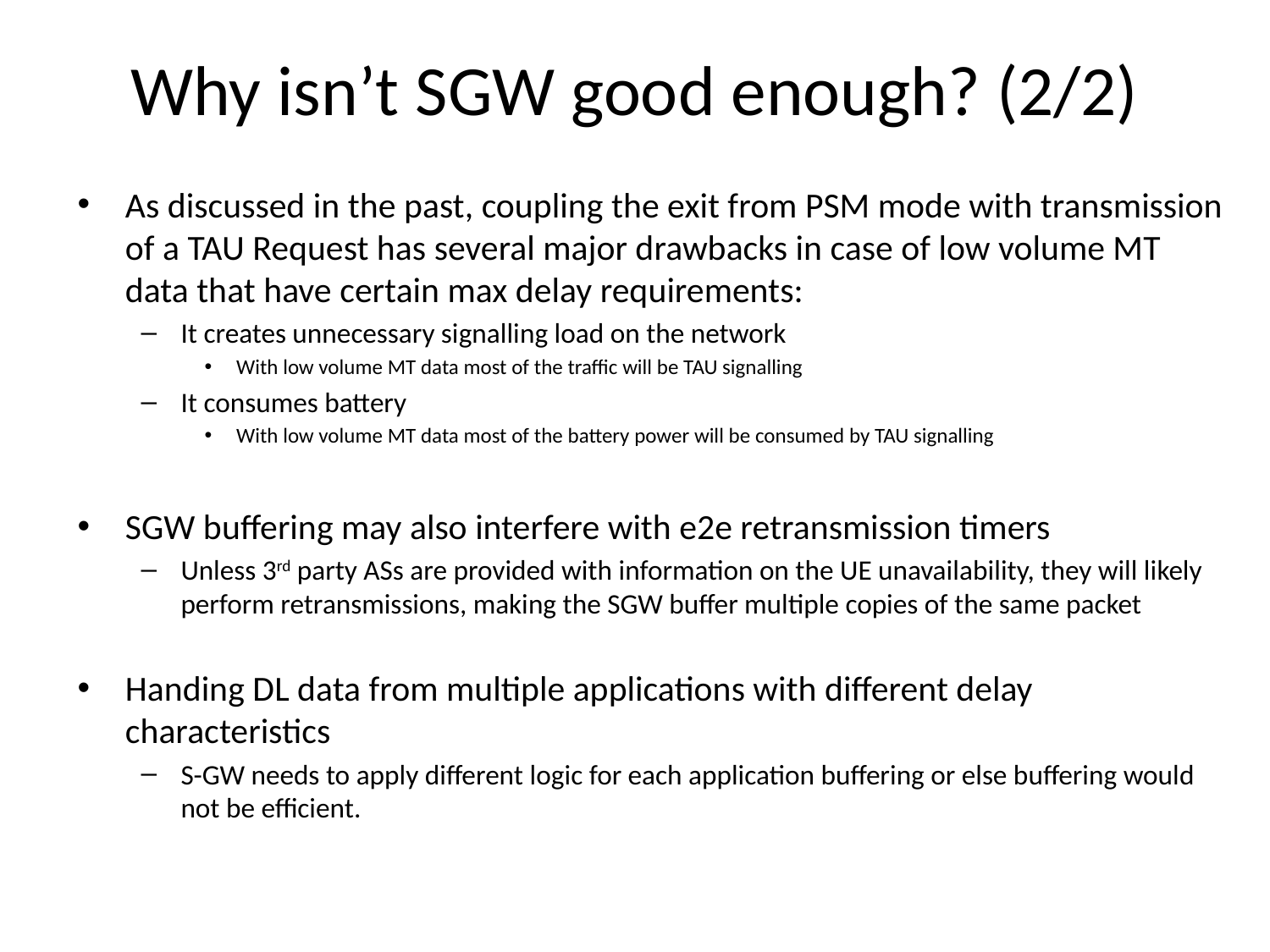

# Why isn’t SGW good enough? (2/2)
As discussed in the past, coupling the exit from PSM mode with transmission of a TAU Request has several major drawbacks in case of low volume MT data that have certain max delay requirements:
It creates unnecessary signalling load on the network
With low volume MT data most of the traffic will be TAU signalling
It consumes battery
With low volume MT data most of the battery power will be consumed by TAU signalling

SGW buffering may also interfere with e2e retransmission timers
Unless 3rd party ASs are provided with information on the UE unavailability, they will likely perform retransmissions, making the SGW buffer multiple copies of the same packet

Handing DL data from multiple applications with different delay characteristics
S-GW needs to apply different logic for each application buffering or else buffering would not be efficient.